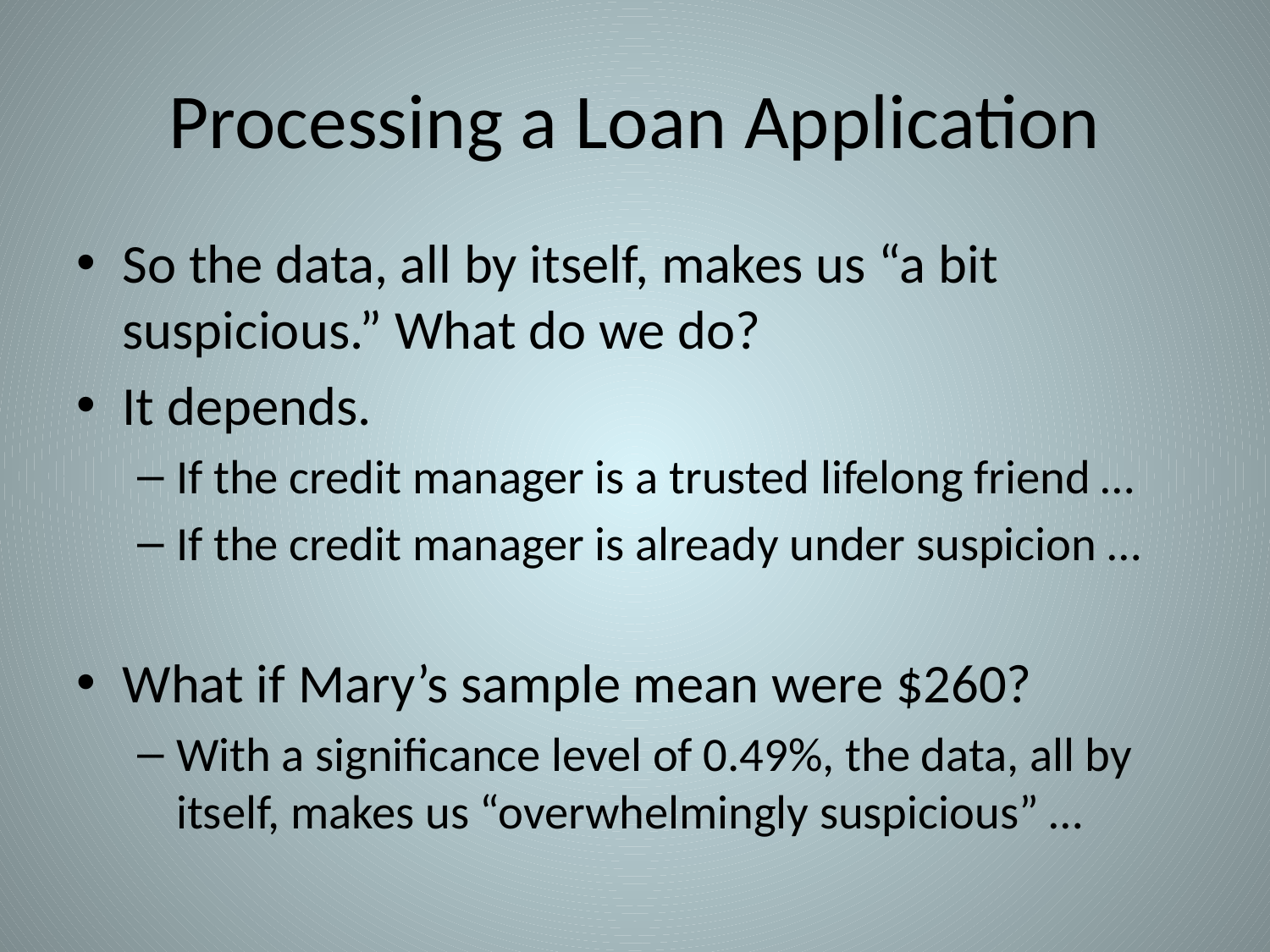

# Processing a Loan Application
So the data, all by itself, makes us “a bit suspicious.” What do we do?
It depends.
If the credit manager is a trusted lifelong friend …
If the credit manager is already under suspicion …

What if Mary’s sample mean were $260?
With a significance level of 0.49%, the data, all by itself, makes us “overwhelmingly suspicious” …